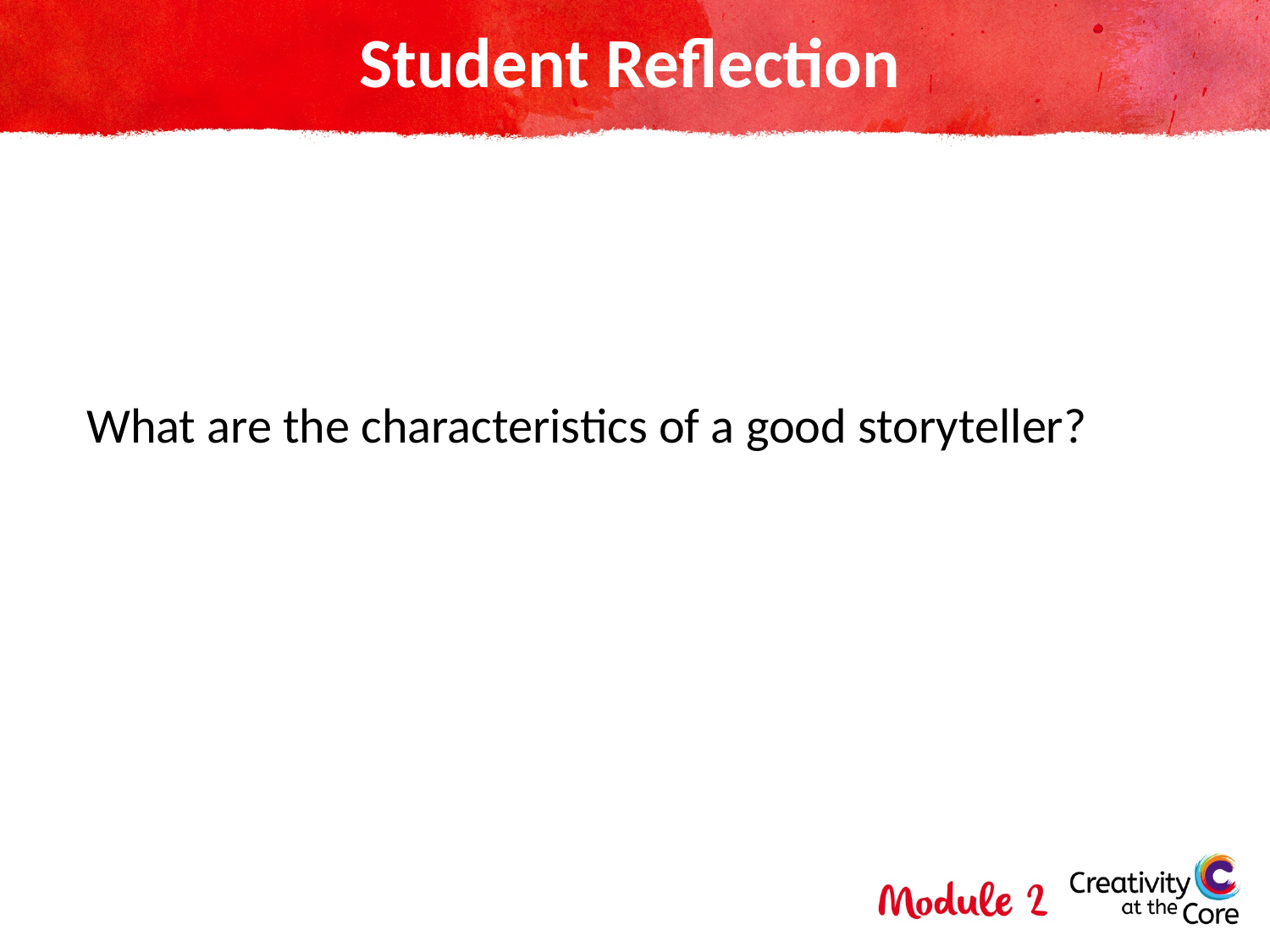

# Student Reflection

What are the characteristics of a good storyteller?